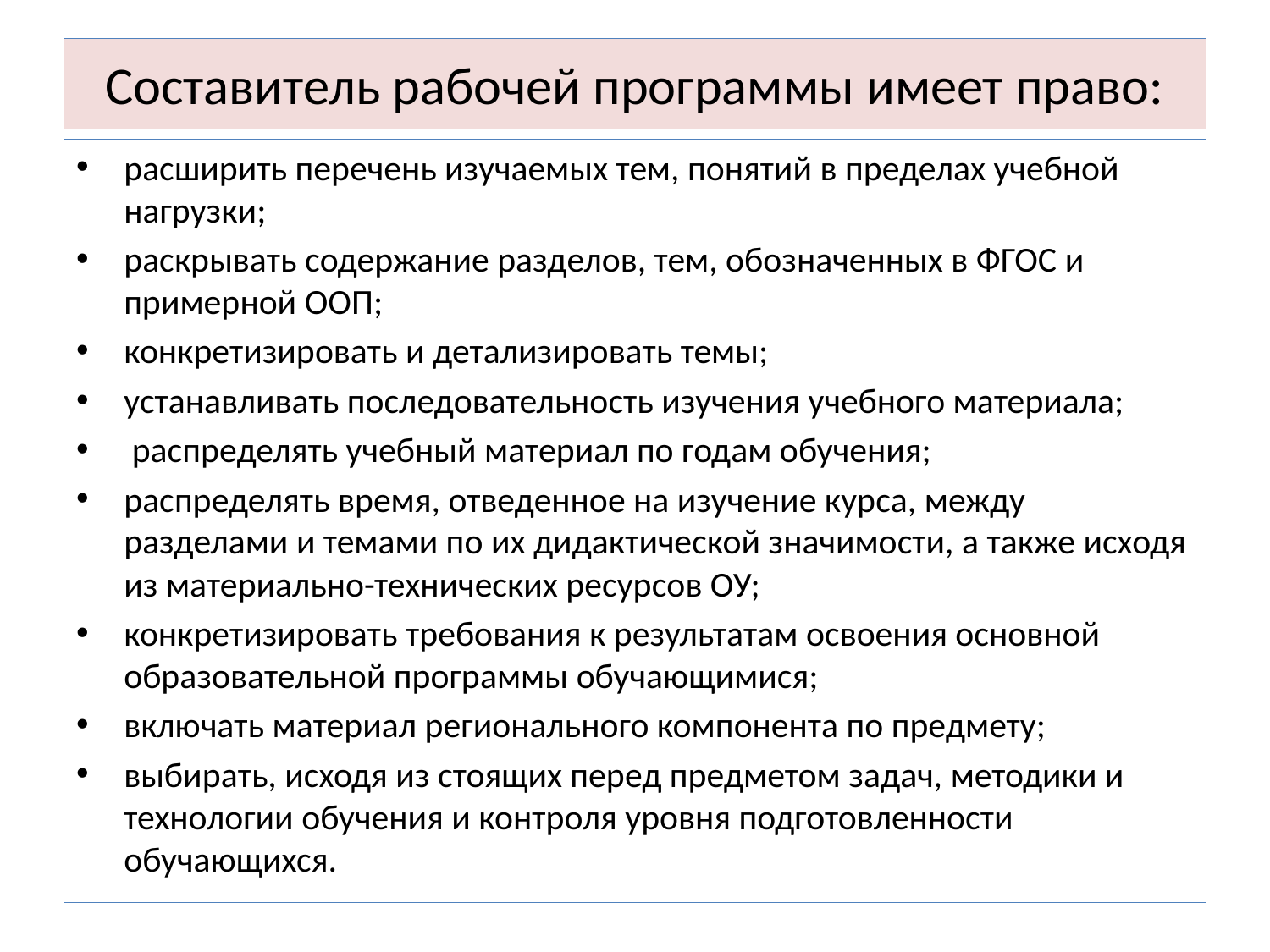

# Составитель рабочей программы имеет право:
расширить перечень изучаемых тем, понятий в пределах учебной нагрузки;
раскрывать содержание разделов, тем, обозначенных в ФГОС и примерной ООП;
конкретизировать и детализировать темы;
устанавливать последовательность изучения учебного материала;
 распределять учебный материал по годам обучения;
распределять время, отведенное на изучение курса, между разделами и темами по их дидактической значимости, а также исходя из материально-технических ресурсов ОУ;
конкретизировать требования к результатам освоения основной образовательной программы обучающимися;
включать материал регионального компонента по предмету;
выбирать, исходя из стоящих перед предметом задач, методики и технологии обучения и контроля уровня подготовленности обучающихся.